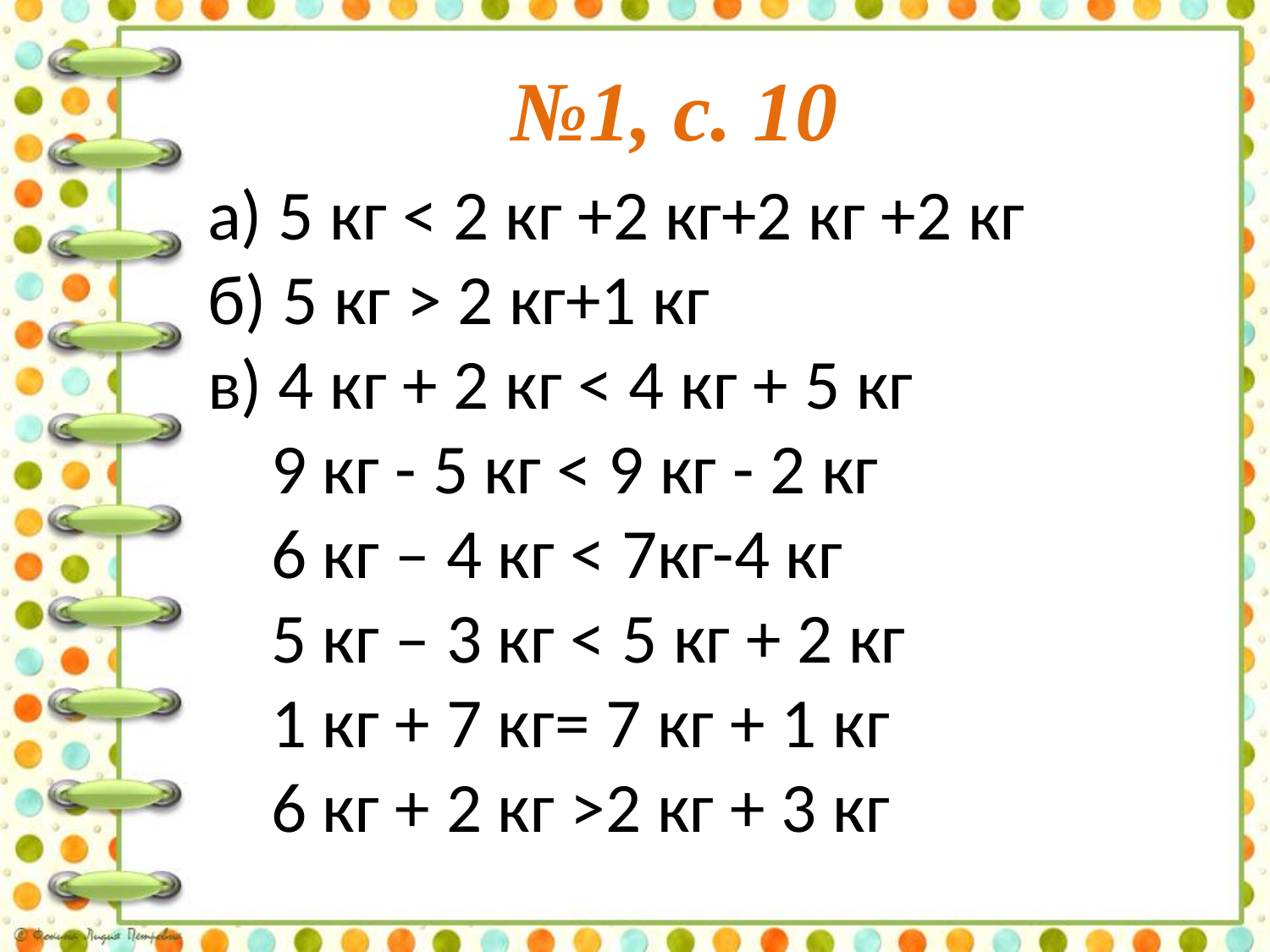

№1, с. 10
а) 5 кг < 2 кг +2 кг+2 кг +2 кг
б) 5 кг > 2 кг+1 кг
в) 4 кг + 2 кг < 4 кг + 5 кг
    9 кг - 5 кг < 9 кг - 2 кг
    6 кг – 4 кг < 7кг-4 кг
    5 кг – 3 кг < 5 кг + 2 кг
    1 кг + 7 кг= 7 кг + 1 кг
    6 кг + 2 кг >2 кг + 3 кг